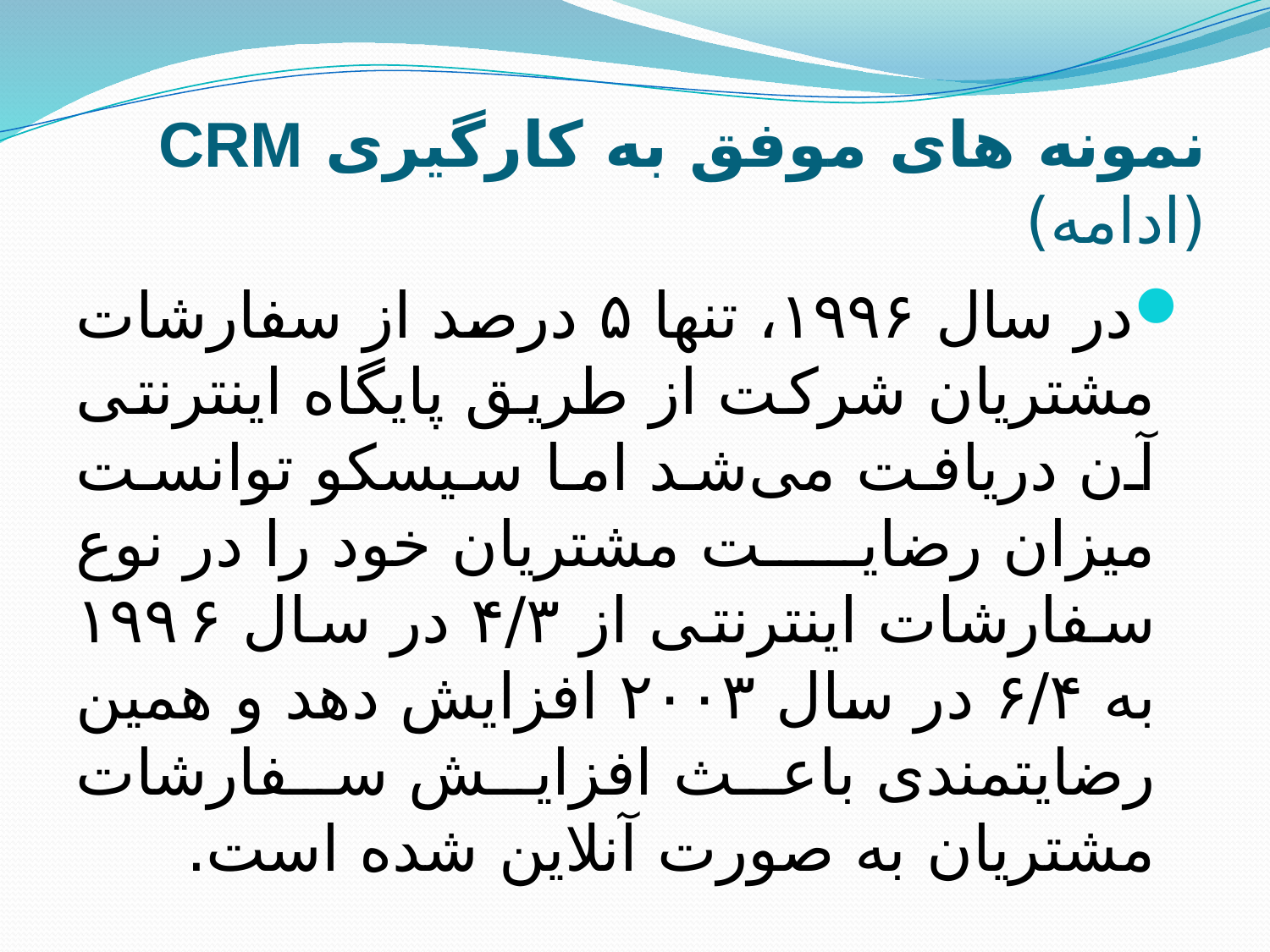

# نمونه های موفق به کارگیری CRM (ادامه)
در سال ۱۹۹۶، تنها ۵ درصد از سفارشات مشتریان شرکت از طریق پایگاه اینترنتی آن دریافت می‌شد اما سیسکو توانست میزان رضایت مشتریان خود را در نوع سفارشات اینترنتی از ۴/۳ در سال ۱۹۹۶ به ۶/۴ در سال ۲۰۰۳ افزایش دهد و همین رضایتمندی باعث افزایش سفارشات مشتریان به صورت آنلاین شده است.